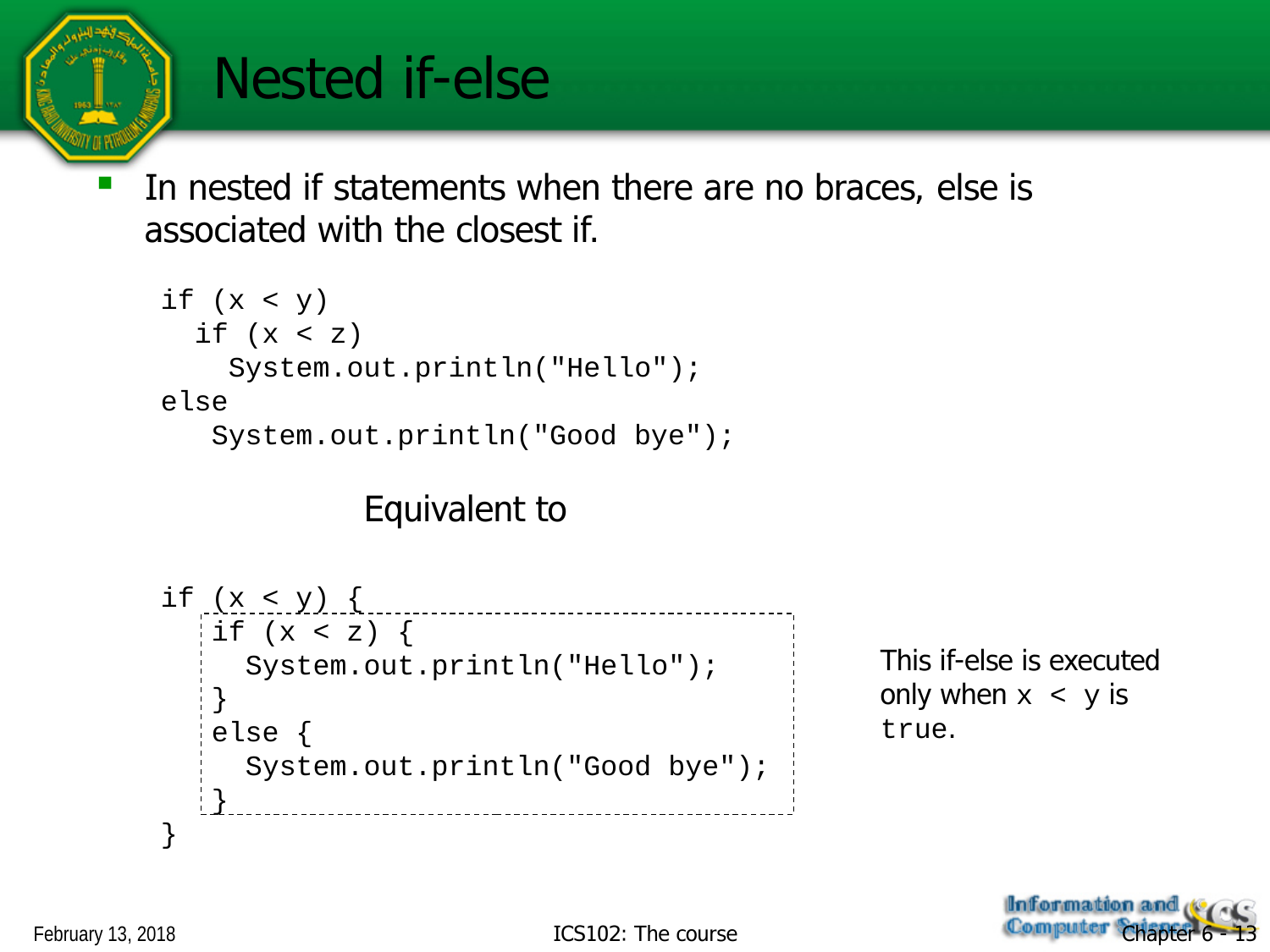

Nested if-else
In nested if statements when there are no braces, else is associated with the closest if.
if (x < y)
  if (x < z)
    System.out.println("Hello");
else
   System.out.println("Good bye");
Equivalent to
if (x < y) {
   if (x < z) {
     System.out.println("Hello");
   }
   else {
     System.out.println("Good bye");
   }
}

This if-else is executed only when x < y is true.
February 13, 2018
ICS102: The course
Chapter 6 - 13